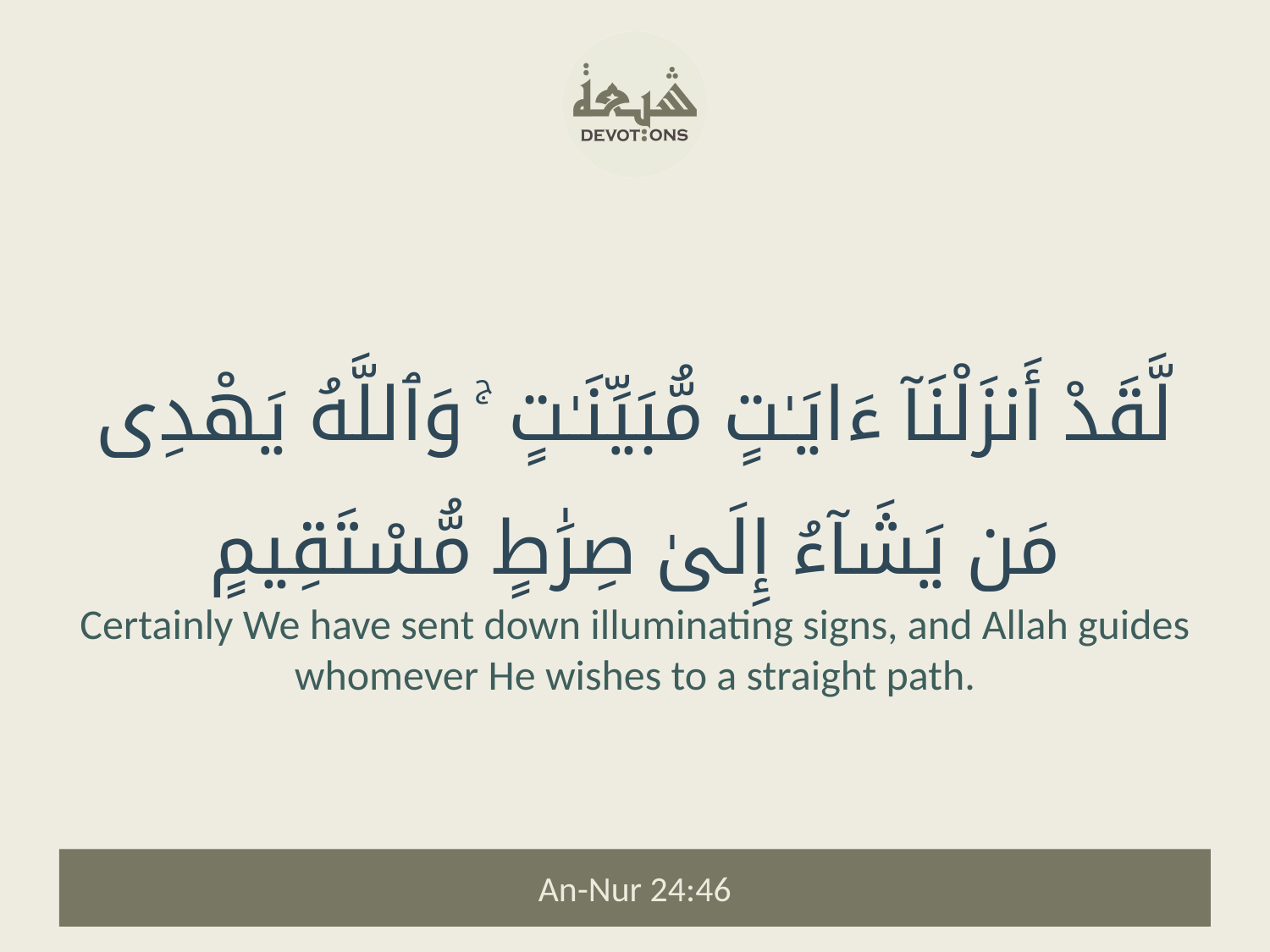

لَّقَدْ أَنزَلْنَآ ءَايَـٰتٍ مُّبَيِّنَـٰتٍ ۚ وَٱللَّهُ يَهْدِى مَن يَشَآءُ إِلَىٰ صِرَٰطٍ مُّسْتَقِيمٍ
Certainly We have sent down illuminating signs, and Allah guides whomever He wishes to a straight path.
An-Nur 24:46